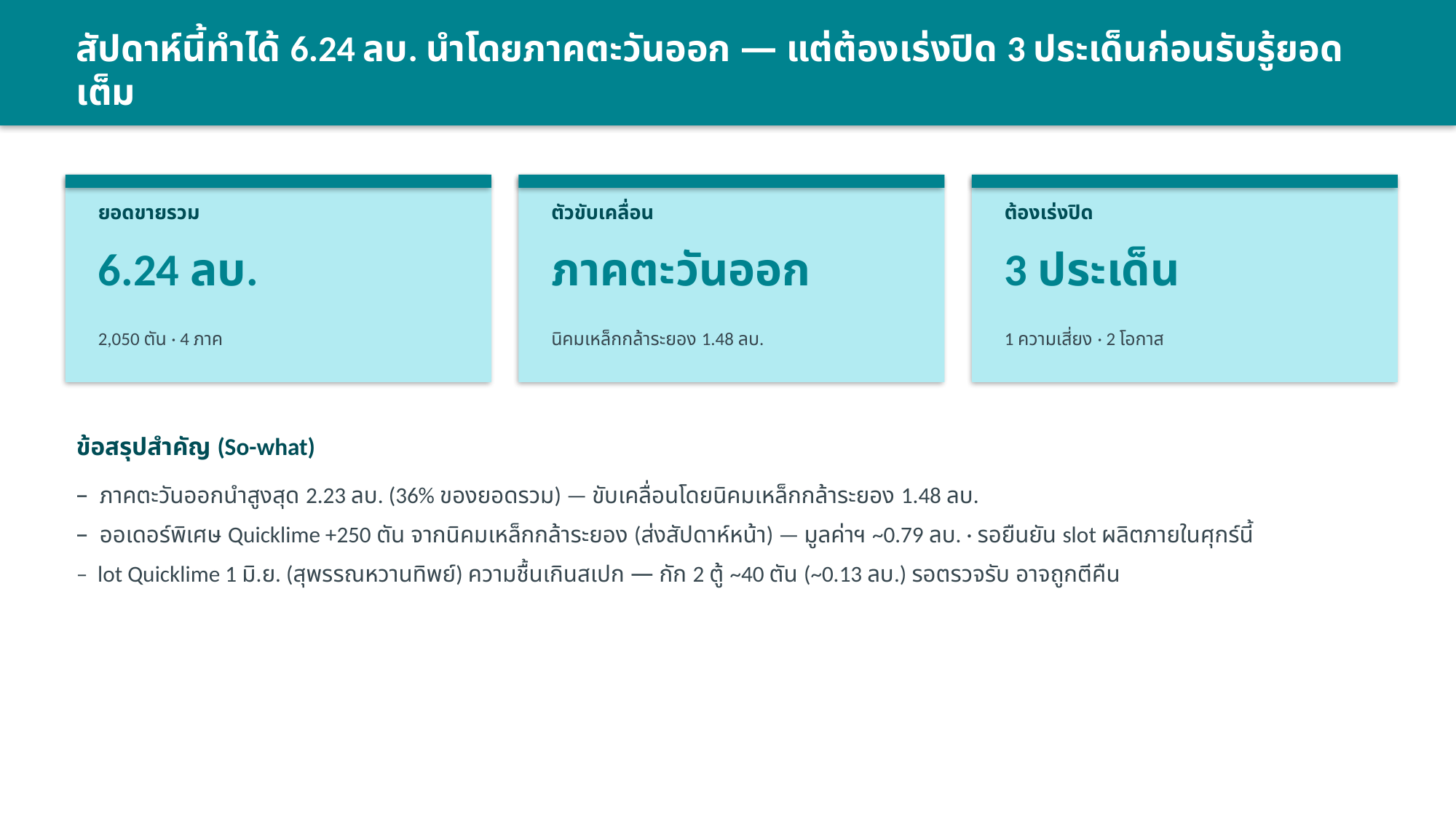

สัปดาห์นี้ทำได้ 6.24 ลบ. นำโดยภาคตะวันออก — แต่ต้องเร่งปิด 3 ประเด็นก่อนรับรู้ยอดเต็ม

ยอดขายรวม
ตัวขับเคลื่อน
ต้องเร่งปิด
6.24 ลบ.
ภาคตะวันออก
3 ประเด็น
2,050 ตัน · 4 ภาค
นิคมเหล็กกล้าระยอง 1.48 ลบ.
1 ความเสี่ยง · 2 โอกาส
ข้อสรุปสำคัญ (So-what)
–  ภาคตะวันออกนำสูงสุด 2.23 ลบ. (36% ของยอดรวม) — ขับเคลื่อนโดยนิคมเหล็กกล้าระยอง 1.48 ลบ.
–  ออเดอร์พิเศษ Quicklime +250 ตัน จากนิคมเหล็กกล้าระยอง (ส่งสัปดาห์หน้า) — มูลค่าฯ ~0.79 ลบ. · รอยืนยัน slot ผลิตภายในศุกร์นี้
–  lot Quicklime 1 มิ.ย. (สุพรรณหวานทิพย์) ความชื้นเกินสเปก — กัก 2 ตู้ ~40 ตัน (~0.13 ลบ.) รอตรวจรับ อาจถูกตีคืน